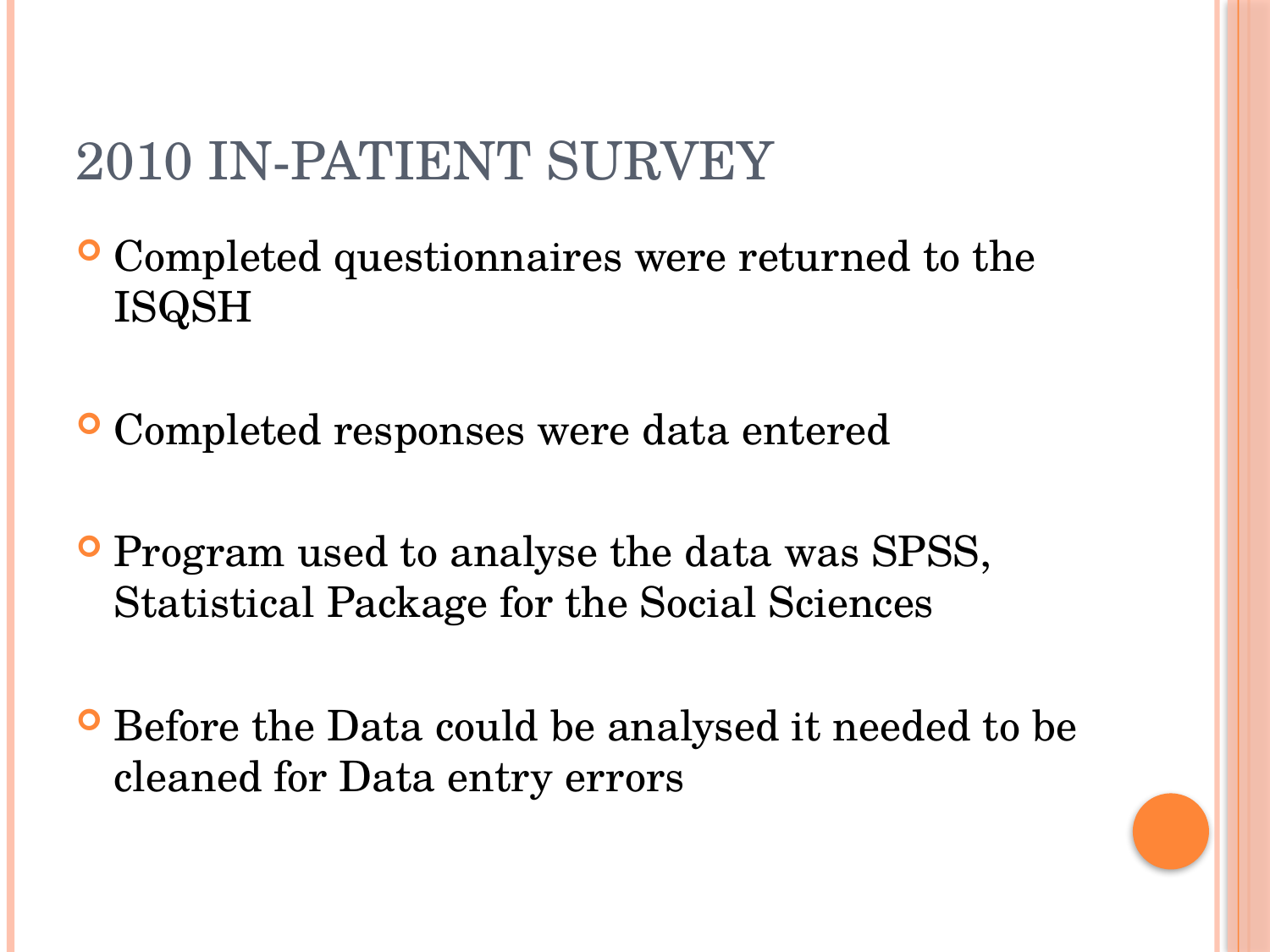

# 2010 In-patient Survey
Completed questionnaires were returned to the ISQSH

Completed responses were data entered

Program used to analyse the data was SPSS, Statistical Package for the Social Sciences

Before the Data could be analysed it needed to be cleaned for Data entry errors